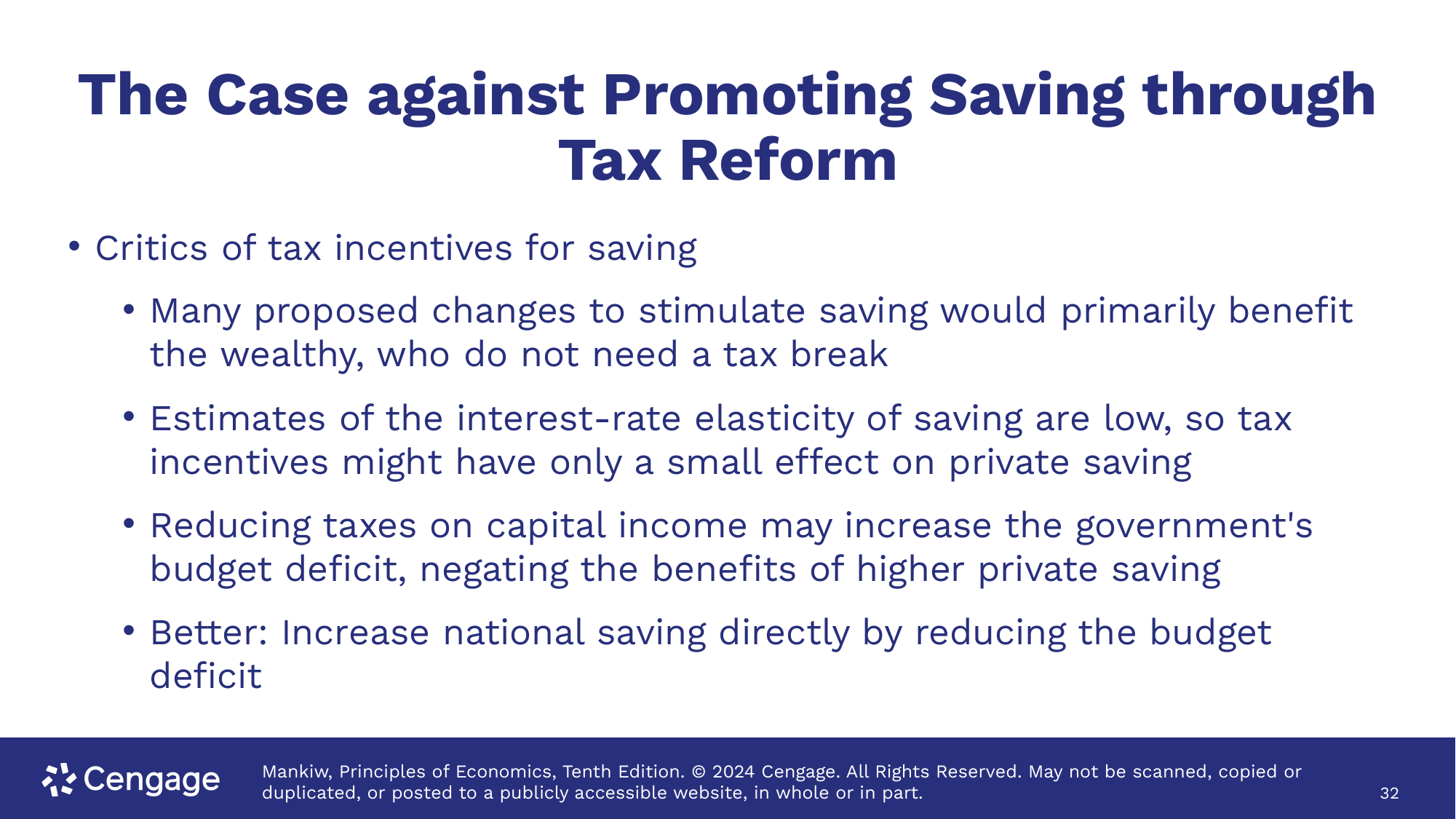

# The Case against Promoting Saving through Tax Reform
Critics of tax incentives for saving
Many proposed changes to stimulate saving would primarily benefit the wealthy, who do not need a tax break
Estimates of the interest-rate elasticity of saving are low, so tax incentives might have only a small effect on private saving
Reducing taxes on capital income may increase the government's budget deficit, negating the benefits of higher private saving
Better: Increase national saving directly by reducing the budget deficit